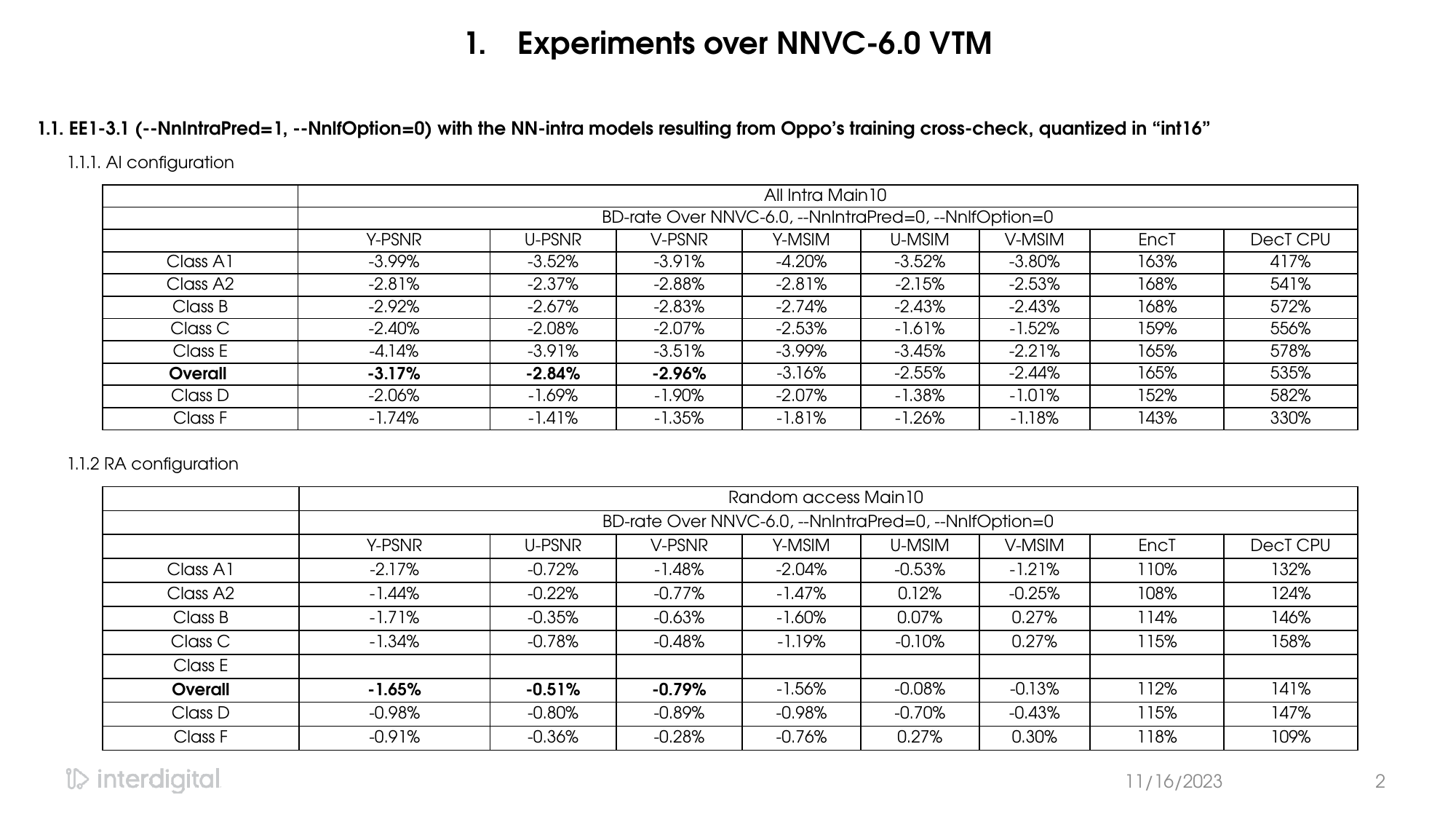

Experiments over NNVC-6.0 VTM
1.1. EE1-3.1 (--NnIntraPred=1, --NnlfOption=0) with the NN-intra models resulting from Oppo’s training cross-check, quantized in “int16”
1.1.1. AI configuration
|  | All Intra Main10 |  |  |  |  |  |  |  |
| --- | --- | --- | --- | --- | --- | --- | --- | --- |
|  | BD-rate Over NNVC-6.0, --NnIntraPred=0, --NnlfOption=0 |  |  |  |  |  |  |  |
|  | Y-PSNR | U-PSNR | V-PSNR | Y-MSIM | U-MSIM | V-MSIM | EncT | DecT CPU |
| Class A1 | -3.99% | -3.52% | -3.91% | -4.20% | -3.52% | -3.80% | 163% | 417% |
| Class A2 | -2.81% | -2.37% | -2.88% | -2.81% | -2.15% | -2.53% | 168% | 541% |
| Class B | -2.92% | -2.67% | -2.83% | -2.74% | -2.43% | -2.43% | 168% | 572% |
| Class C | -2.40% | -2.08% | -2.07% | -2.53% | -1.61% | -1.52% | 159% | 556% |
| Class E | -4.14% | -3.91% | -3.51% | -3.99% | -3.45% | -2.21% | 165% | 578% |
| Overall | -3.17% | -2.84% | -2.96% | -3.16% | -2.55% | -2.44% | 165% | 535% |
| Class D | -2.06% | -1.69% | -1.90% | -2.07% | -1.38% | -1.01% | 152% | 582% |
| Class F | -1.74% | -1.41% | -1.35% | -1.81% | -1.26% | -1.18% | 143% | 330% |
1.1.2 RA configuration
|  | Random access Main10 |  |  |  |  |  |  |  |
| --- | --- | --- | --- | --- | --- | --- | --- | --- |
|  | BD-rate Over NNVC-6.0, --NnIntraPred=0, --NnlfOption=0 |  |  |  |  |  |  |  |
|  | Y-PSNR | U-PSNR | V-PSNR | Y-MSIM | U-MSIM | V-MSIM | EncT | DecT CPU |
| Class A1 | -2.17% | -0.72% | -1.48% | -2.04% | -0.53% | -1.21% | 110% | 132% |
| Class A2 | -1.44% | -0.22% | -0.77% | -1.47% | 0.12% | -0.25% | 108% | 124% |
| Class B | -1.71% | -0.35% | -0.63% | -1.60% | 0.07% | 0.27% | 114% | 146% |
| Class C | -1.34% | -0.78% | -0.48% | -1.19% | -0.10% | 0.27% | 115% | 158% |
| Class E |  |  |  |  |  |  |  |  |
| Overall | -1.65% | -0.51% | -0.79% | -1.56% | -0.08% | -0.13% | 112% | 141% |
| Class D | -0.98% | -0.80% | -0.89% | -0.98% | -0.70% | -0.43% | 115% | 147% |
| Class F | -0.91% | -0.36% | -0.28% | -0.76% | 0.27% | 0.30% | 118% | 109% |
11/16/2023
2